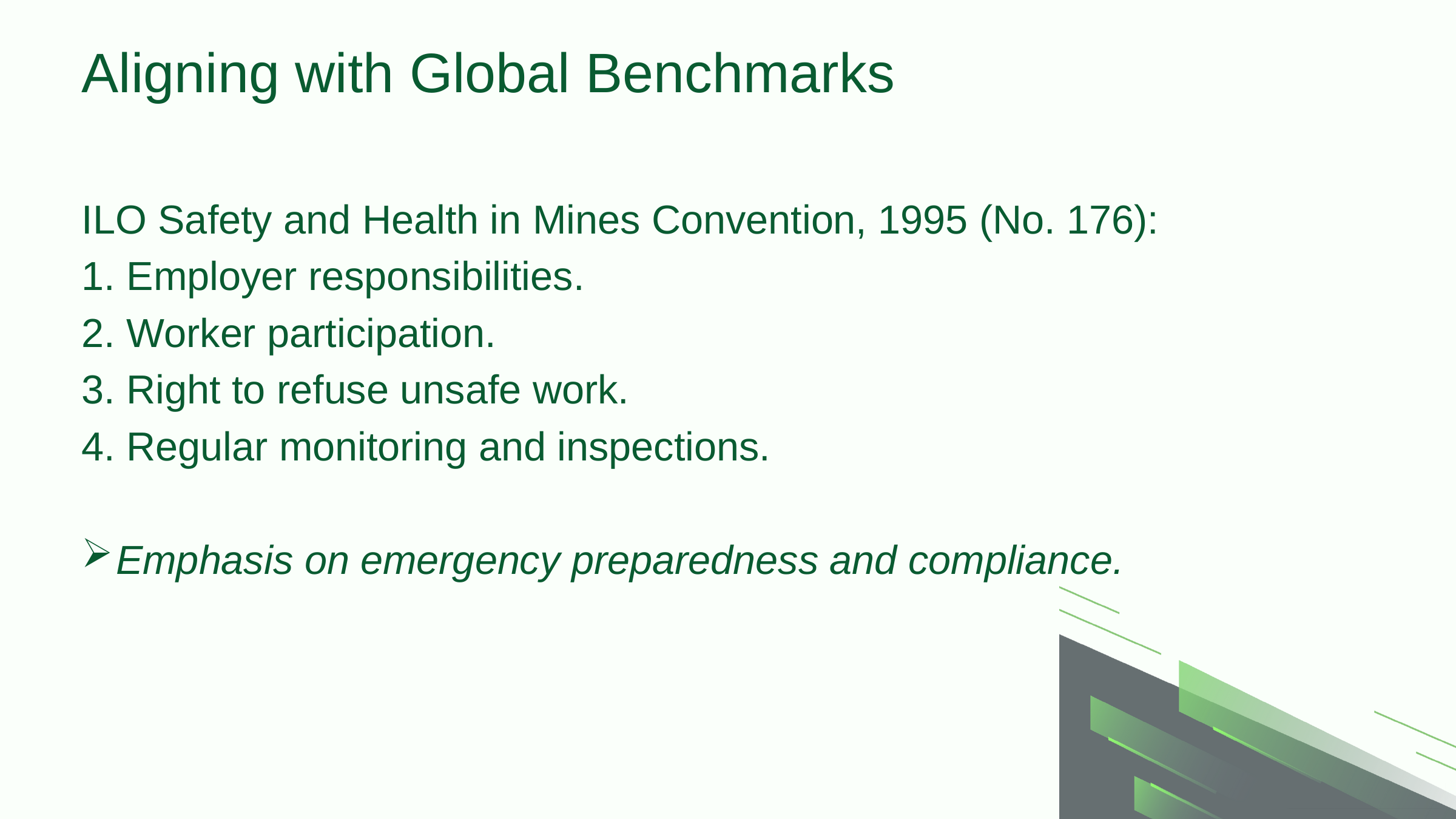

Aligning with Global Benchmarks
ILO Safety and Health in Mines Convention, 1995 (No. 176):
1. Employer responsibilities.
2. Worker participation.
3. Right to refuse unsafe work.
4. Regular monitoring and inspections.

Emphasis on emergency preparedness and compliance.